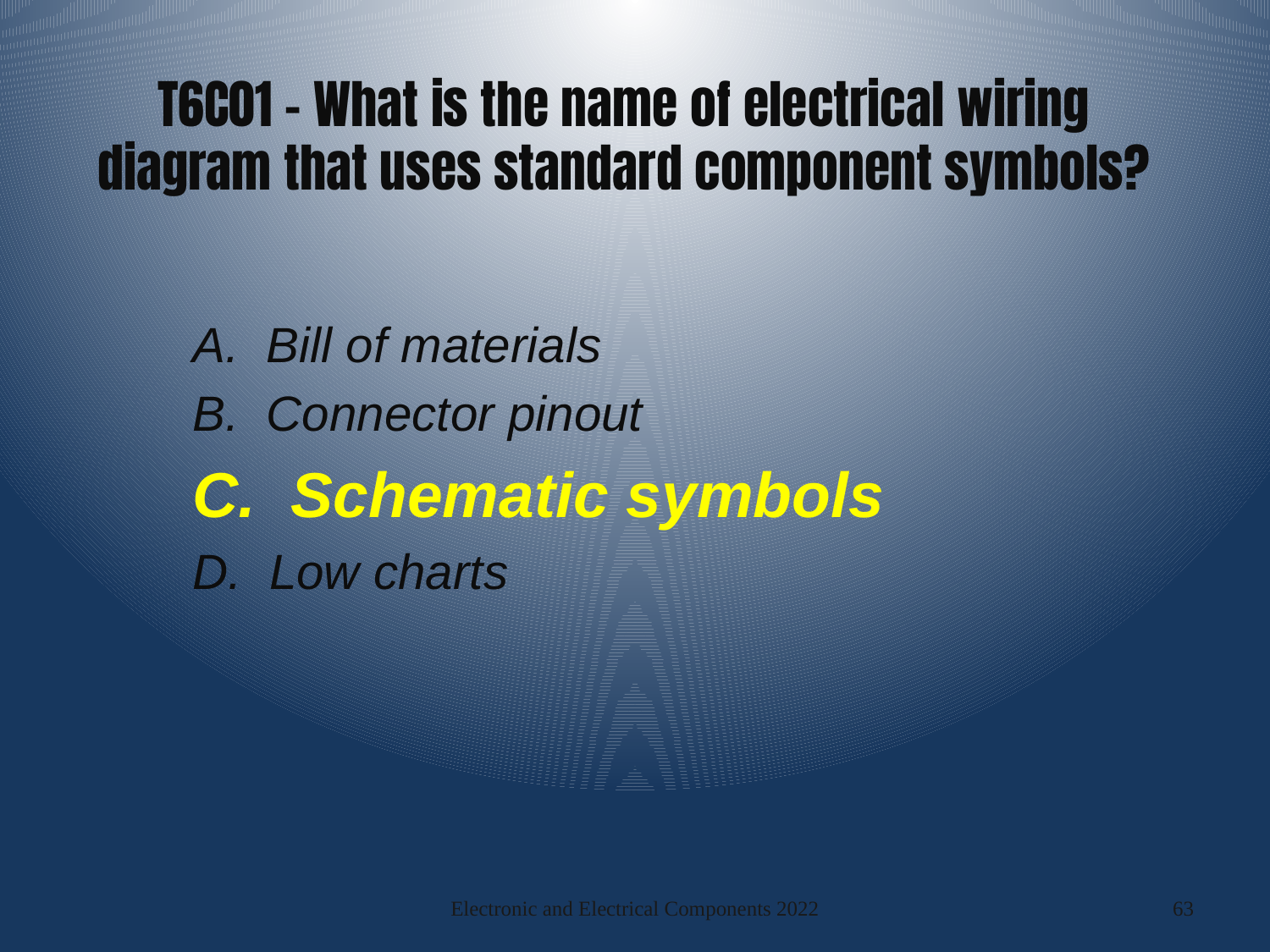

# T6C01 - What is the name of electrical wiring diagram that uses standard component symbols?
A.  Bill of materials
B.  Connector pinout
C.  Schematic symbols
D.  Low charts

Electronic and Electrical Components 2022
63